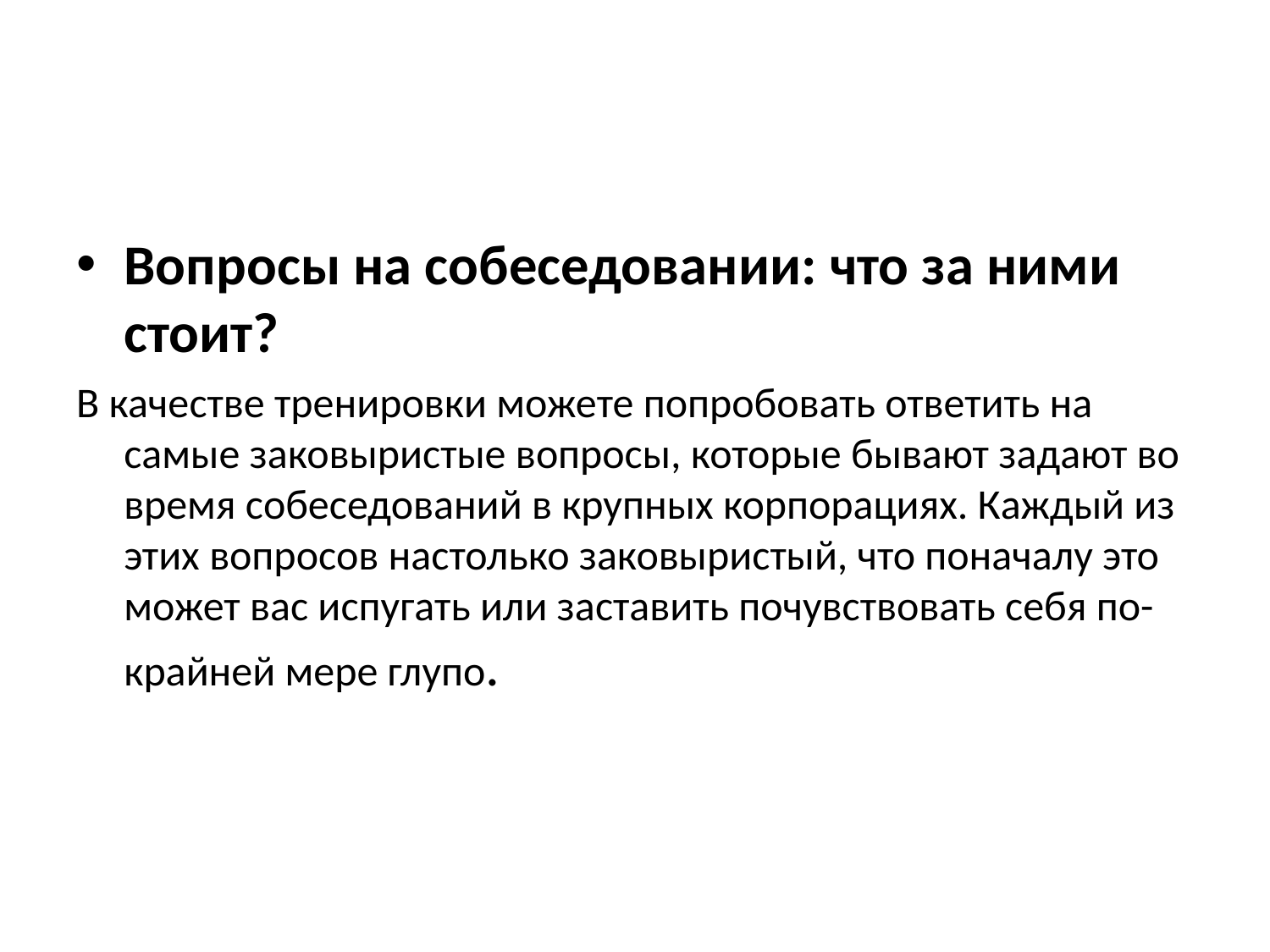

#
Вопросы на собеседовании: что за ними стоит?
В качестве тренировки можете попробовать ответить на самые заковыристые вопросы, которые бывают задают во время собеседований в крупных корпорациях. Каждый из этих вопросов настолько заковыристый, что поначалу это может вас испугать или заставить почувствовать себя по-крайней мере глупо.